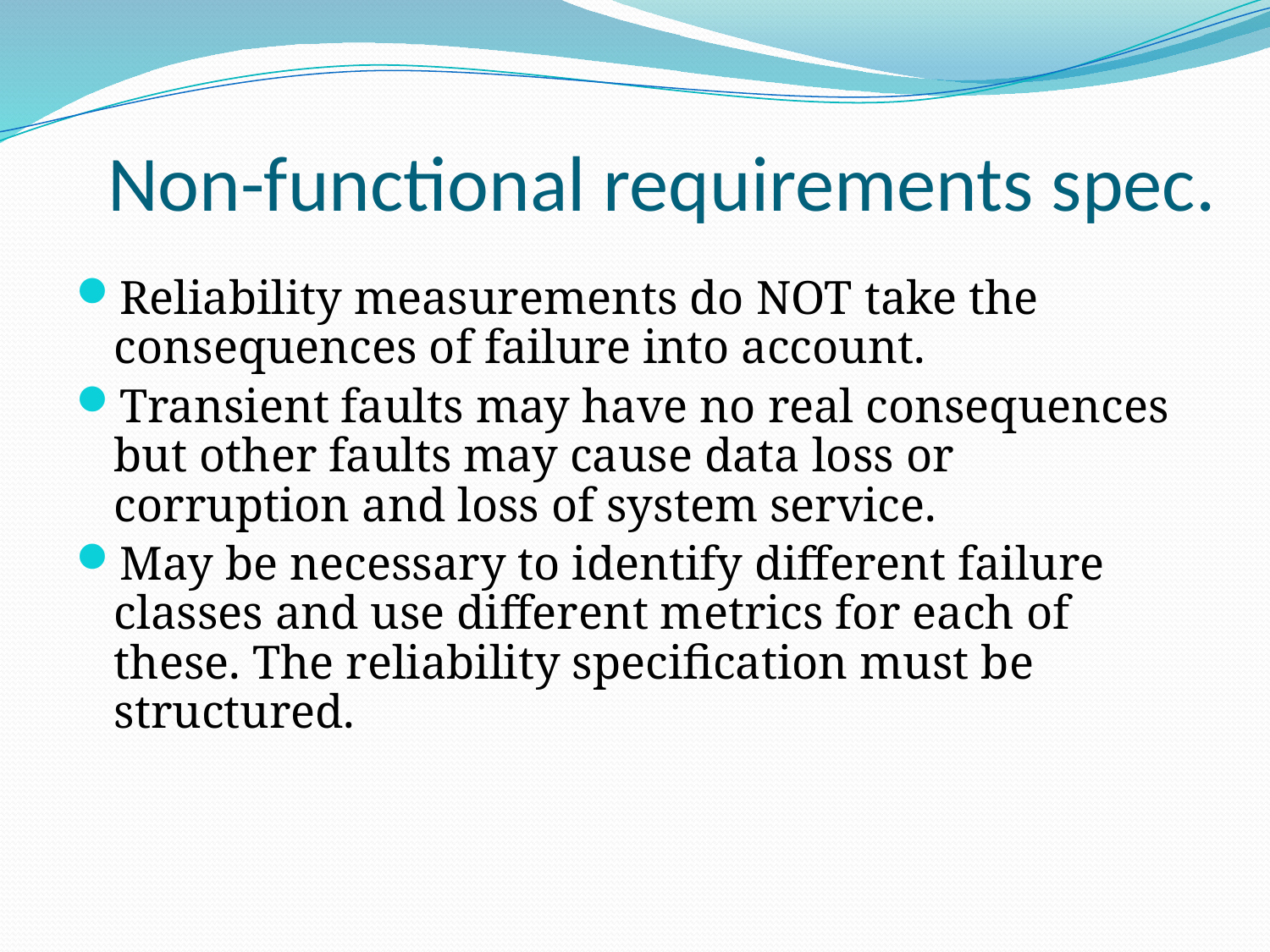

# Non-functional requirements spec.
Reliability measurements do NOT take the consequences of failure into account.
Transient faults may have no real consequences but other faults may cause data loss or corruption and loss of system service.
May be necessary to identify different failure classes and use different metrics for each of these. The reliability specification must be structured.